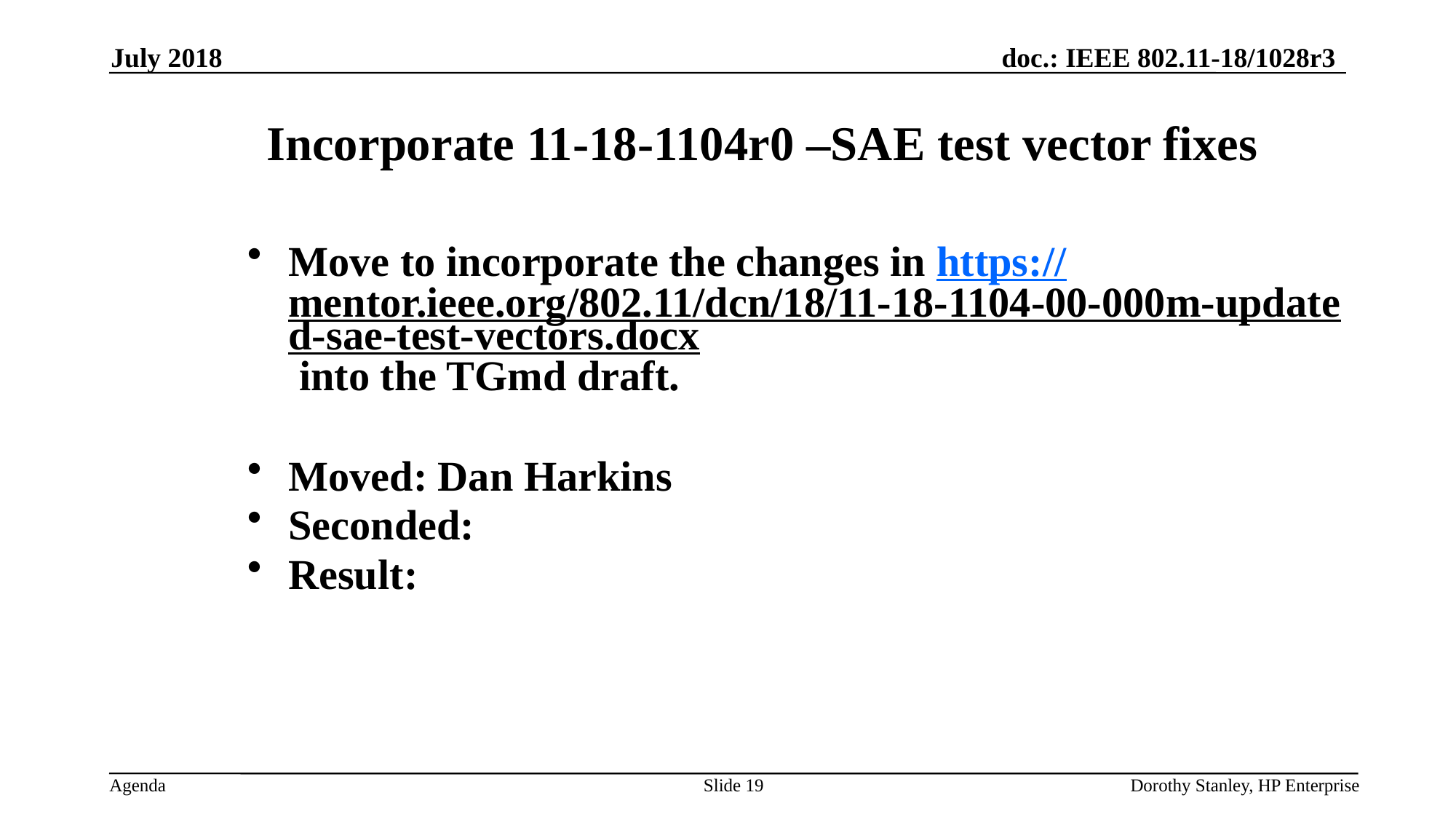

July 2018
Incorporate 11-18-1104r0 –SAE test vector fixes
Move to incorporate the changes in https://mentor.ieee.org/802.11/dcn/18/11-18-1104-00-000m-updated-sae-test-vectors.docx into the TGmd draft.
Moved: Dan Harkins
Seconded:
Result:

Slide 19
Dorothy Stanley, HP Enterprise